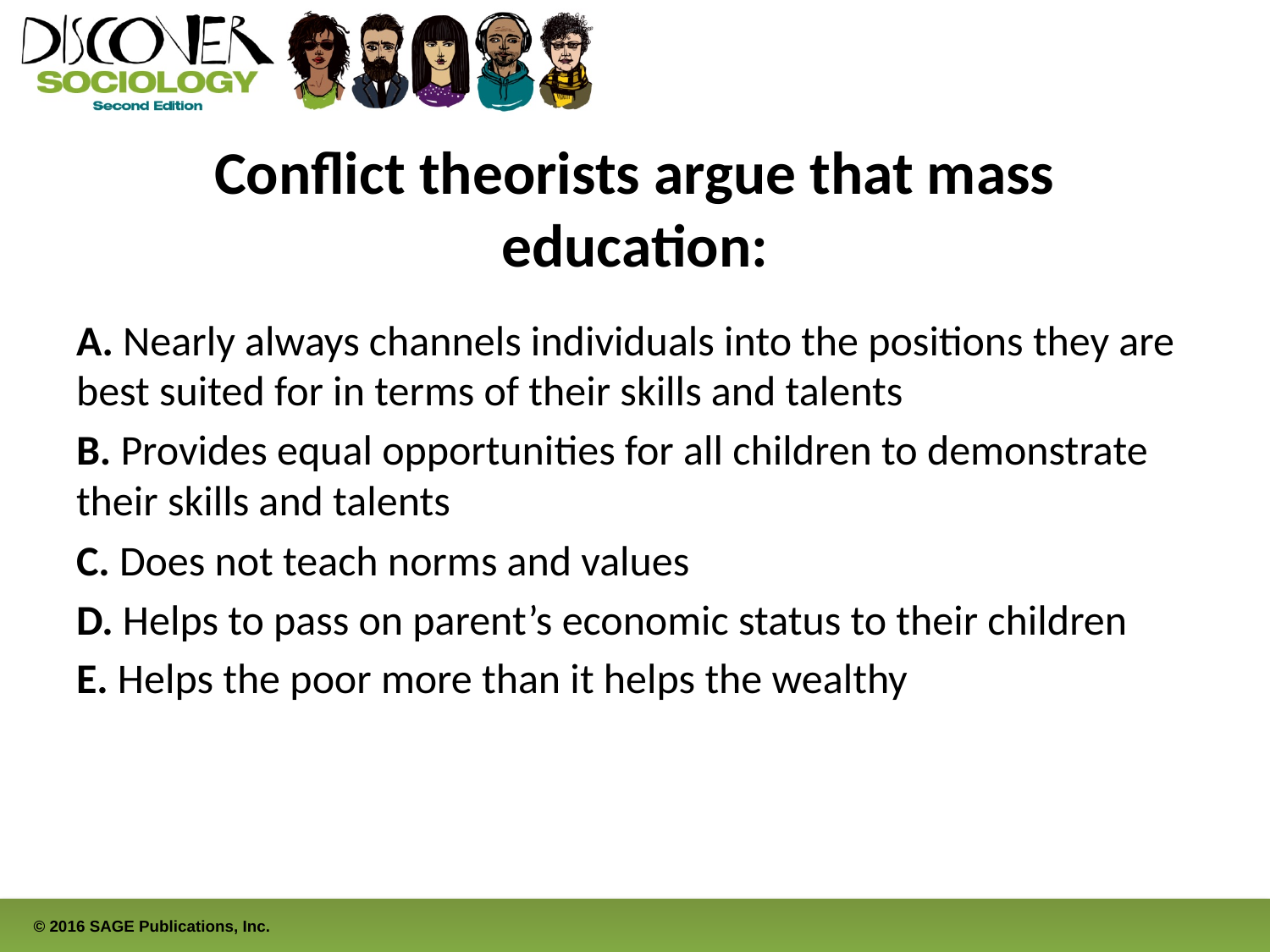

# Conflict theorists argue that mass education:
A. Nearly always channels individuals into the positions they are best suited for in terms of their skills and talents
B. Provides equal opportunities for all children to demonstrate their skills and talents
C. Does not teach norms and values
D. Helps to pass on parent’s economic status to their children
E. Helps the poor more than it helps the wealthy